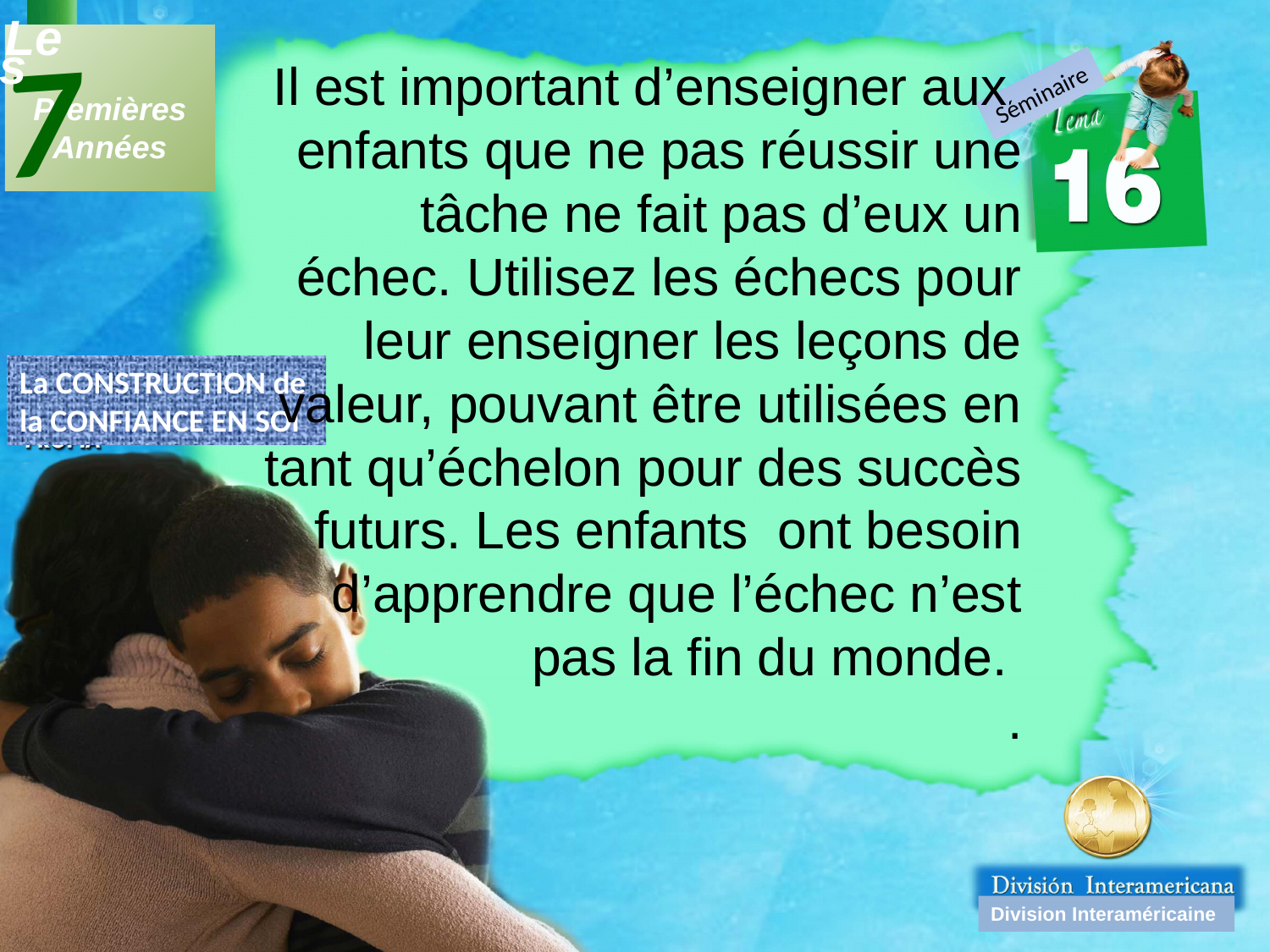

7
Les
         Premières
Années
Il est important d’enseigner aux  enfants que ne pas réussir une tâche ne fait pas d’eux un échec. Utilisez les échecs pour leur enseigner les leçons de valeur, pouvant être utilisées en tant qu’échelon pour des succès futurs. Les enfants  ont besoin d’apprendre que l’échec n’est pas la fin du monde.
.
Séminaire
La CONSTRUCTION de
la CONFIANCE EN SOI
Division Interaméricaine